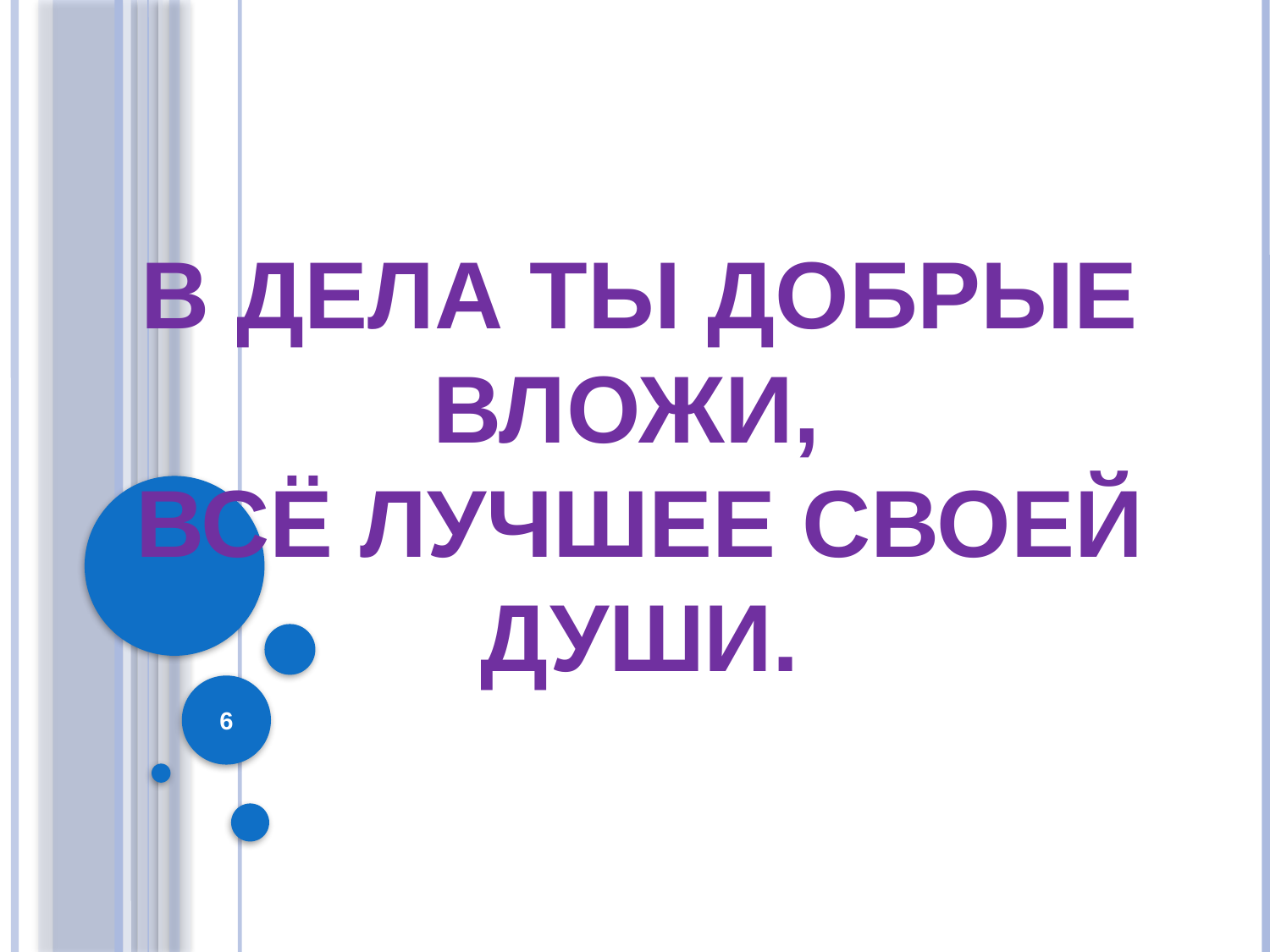

# В дела ты добрые вложи, всё лучшее своей души.
6